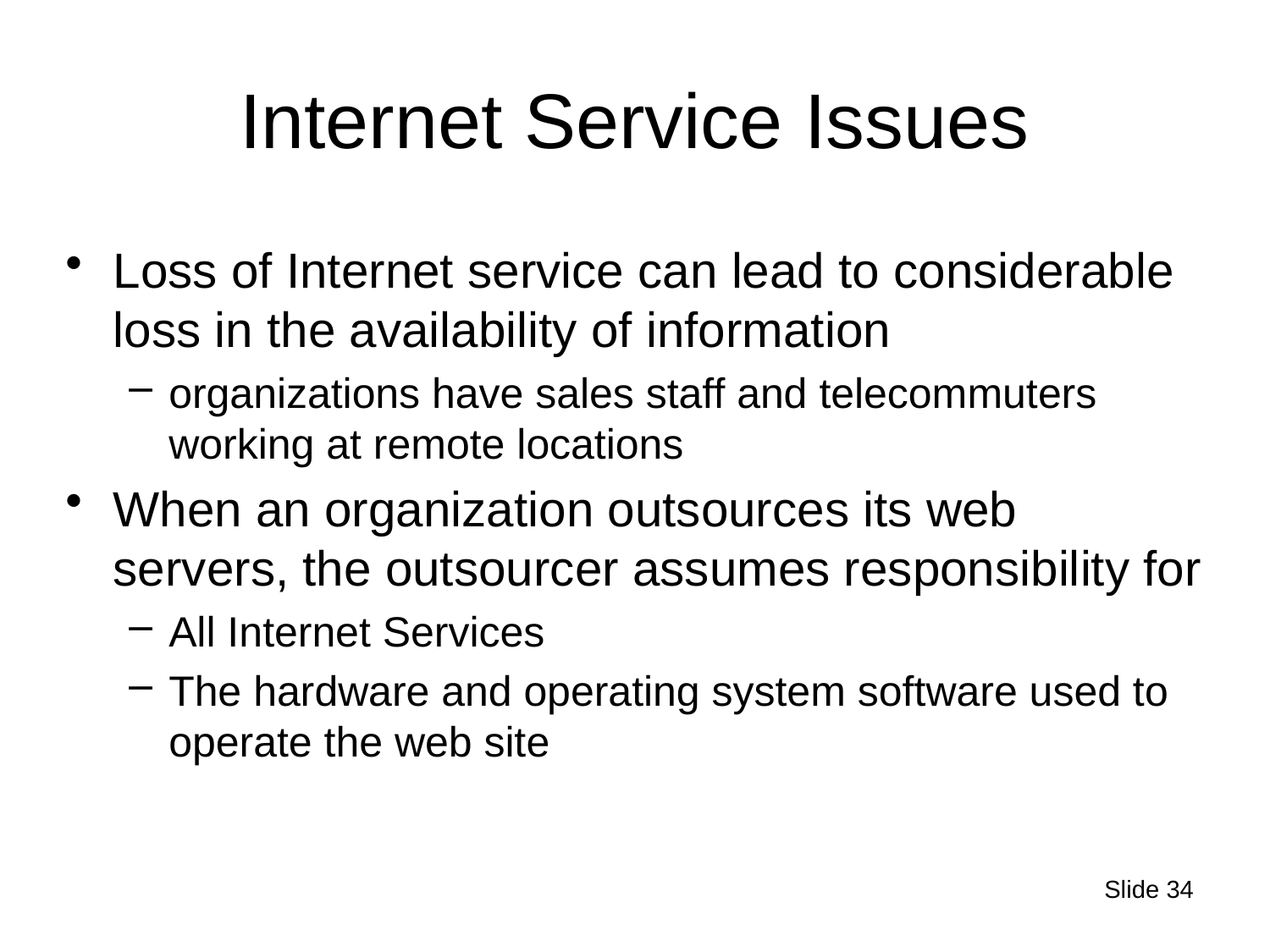

# Internet Service Issues
Loss of Internet service can lead to considerable loss in the availability of information
organizations have sales staff and telecommuters working at remote locations
When an organization outsources its web servers, the outsourcer assumes responsibility for
All Internet Services
The hardware and operating system software used to operate the web site
 Slide 34